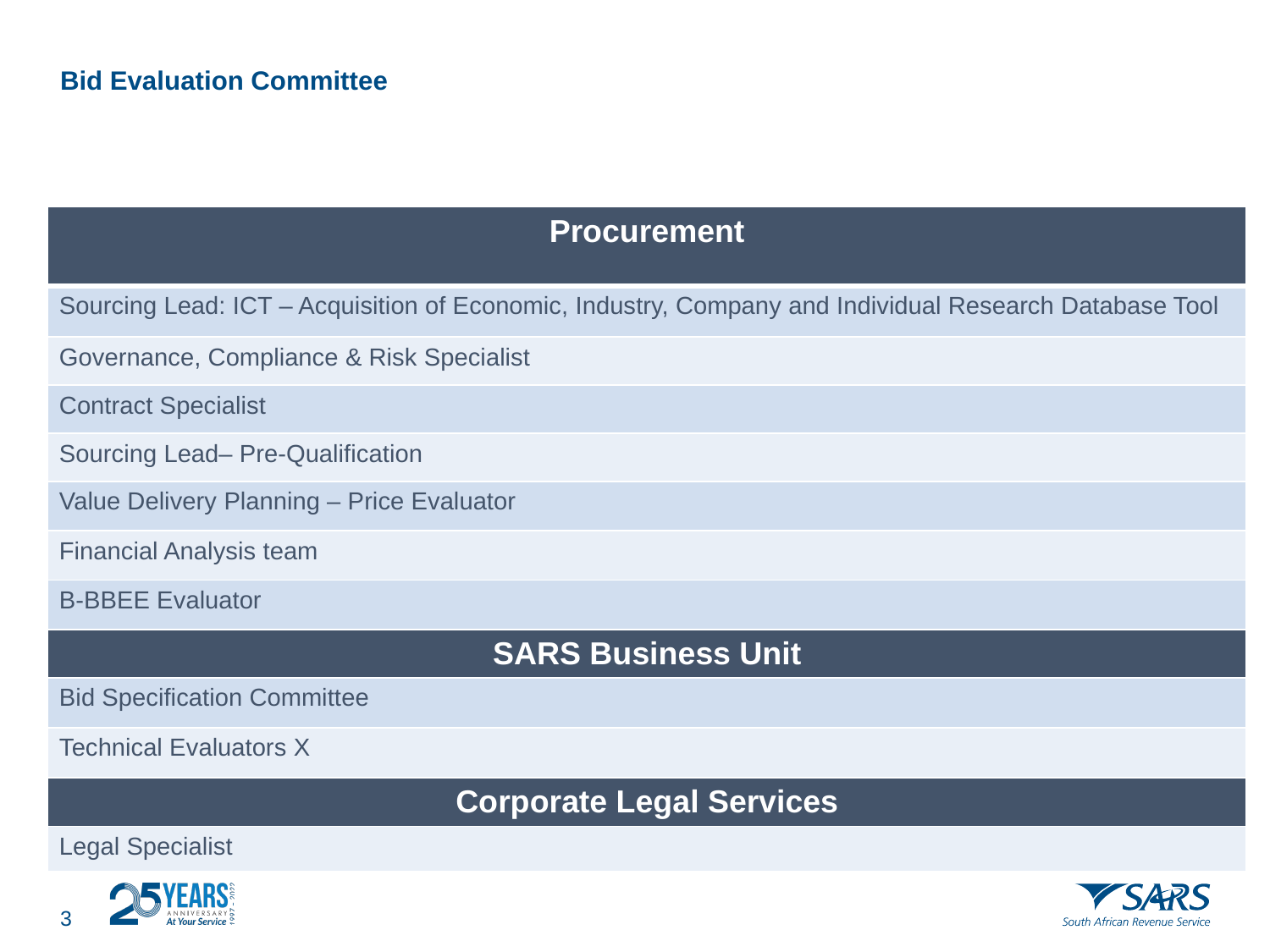

# Bid Evaluation Committee

| Procurement |
| --- |
| Sourcing Lead: ICT – Acquisition of Economic, Industry, Company and Individual Research Database Tool |
| Governance, Compliance & Risk Specialist |
| Contract Specialist |
| Sourcing Lead– Pre-Qualification |
| Value Delivery Planning – Price Evaluator |
| Financial Analysis team |
| B-BBEE Evaluator |
| SARS Business Unit |
| Bid Specification Committee |
| Technical Evaluators X |
| Corporate Legal Services |
| Legal Specialist |
3